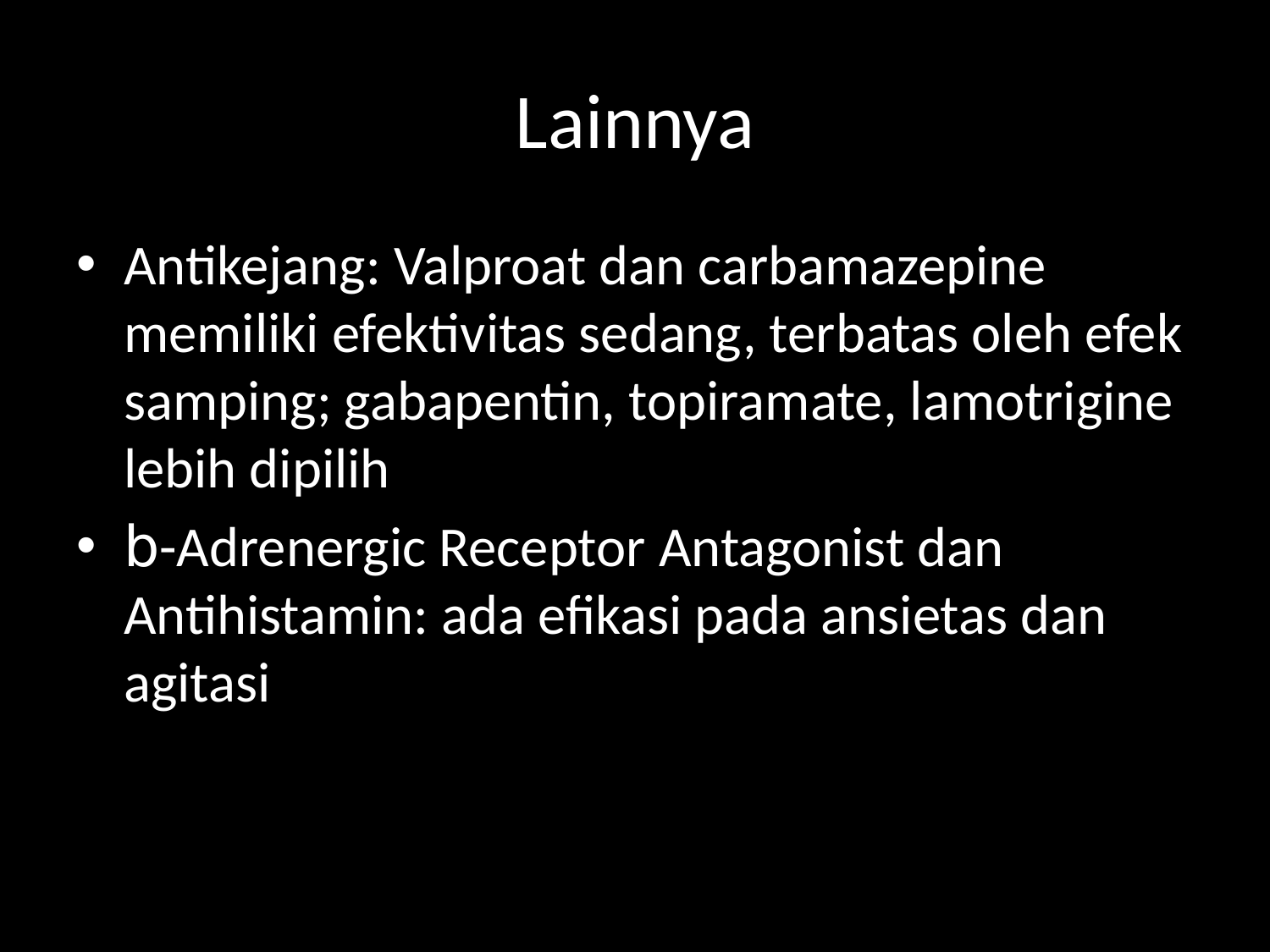

# Lainnya
Antikejang: Valproat dan carbamazepine memiliki efektivitas sedang, terbatas oleh efek samping; gabapentin, topiramate, lamotrigine lebih dipilih
β-Adrenergic Receptor Antagonist dan Antihistamin: ada efikasi pada ansietas dan agitasi